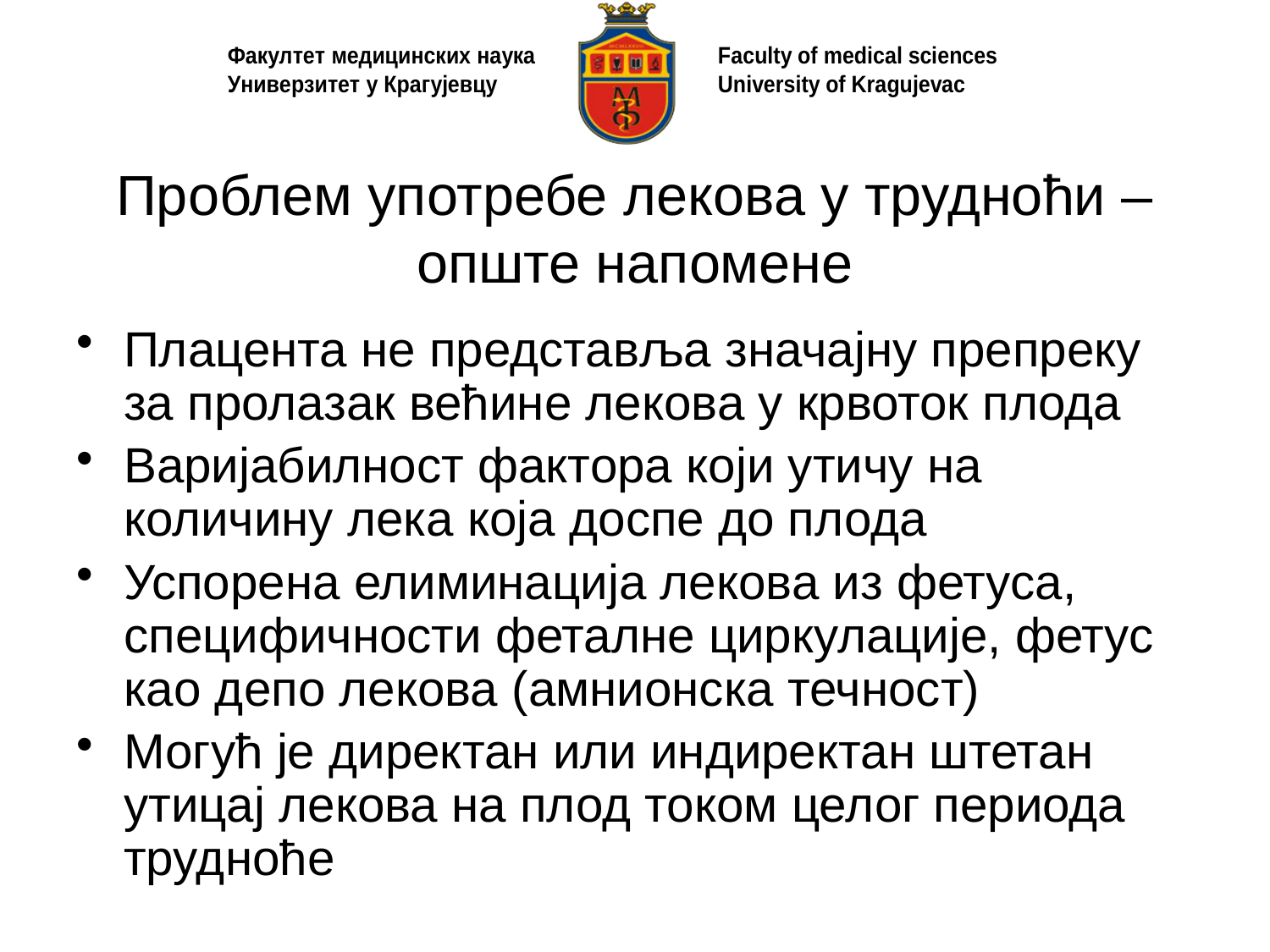

# Проблем употребе лекова у трудноћи – опште напомене
Плацента не представља значајну препреку за пролазак већине лекова у крвоток плода
Варијабилност фактора који утичу на количину лека која доспе до плода
Успорена елиминација лекова из фетуса, специфичности феталне циркулације, фетус као депо лекова (амнионска течност)
Могућ је директан или индиректан штетан утицај лекова на плод током целог периода трудноће